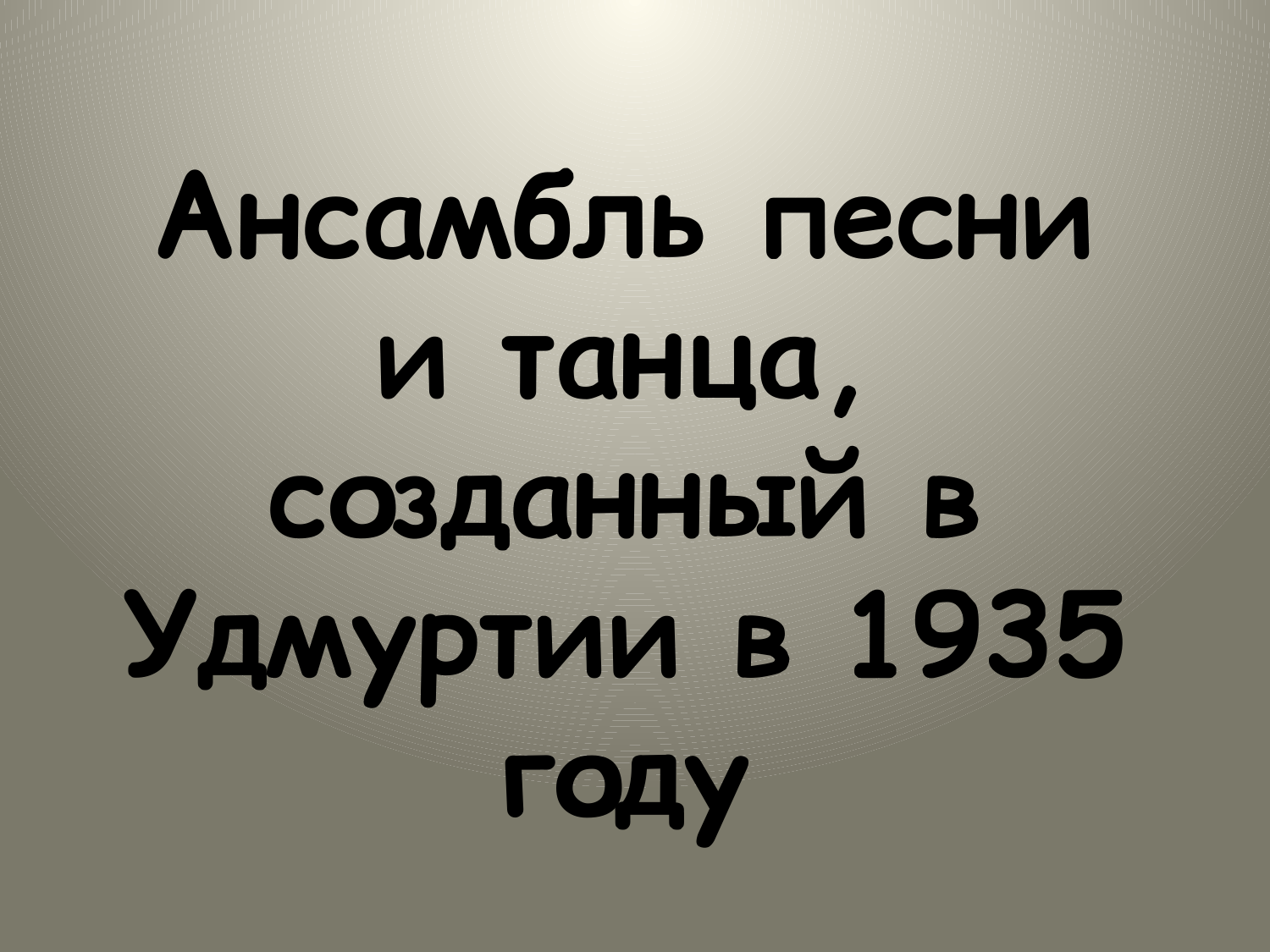

Ансамбль песни и танца, созданный в Удмуртии в 1935 году